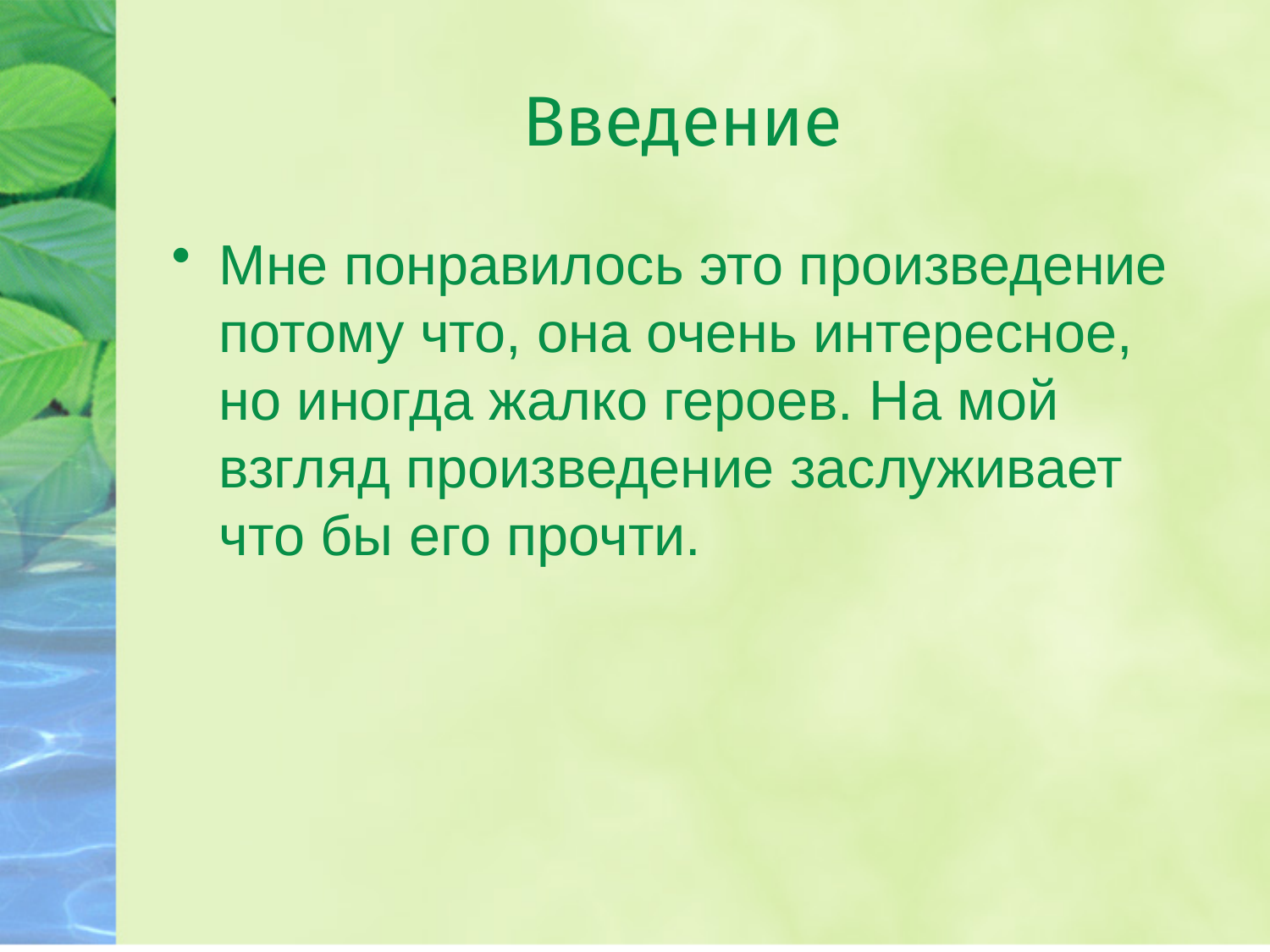

# Введение
Мне понравилось это произведение потому что, она очень интересное, но иногда жалко героев. На мой взгляд произведение заслуживает что бы его прочти.